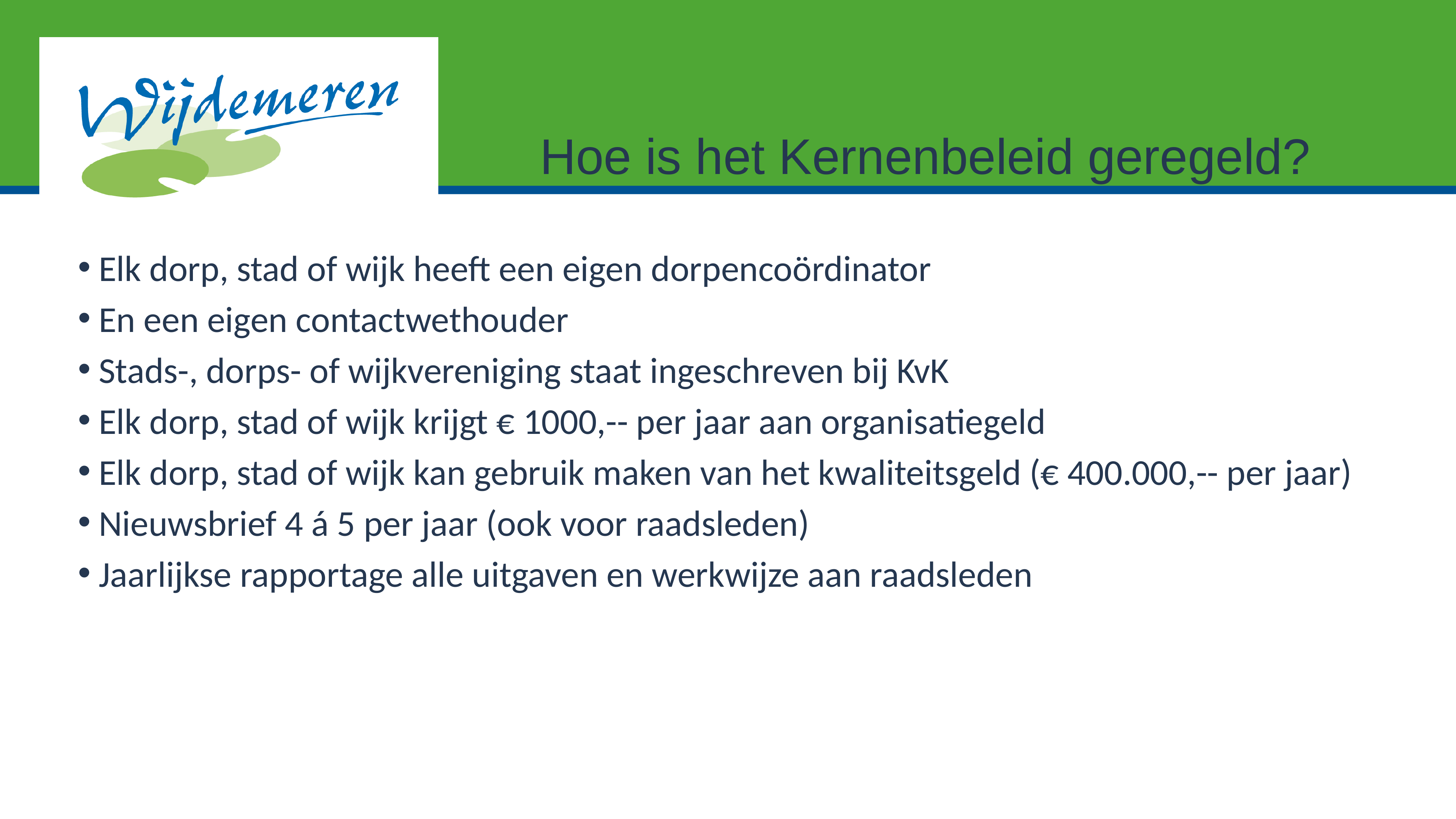

# Hoe is het Kernenbeleid geregeld?

Elk dorp, stad of wijk heeft een eigen dorpencoördinator
En een eigen contactwethouder
Stads-, dorps- of wijkvereniging staat ingeschreven bij KvK
Elk dorp, stad of wijk krijgt € 1000,-- per jaar aan organisatiegeld
Elk dorp, stad of wijk kan gebruik maken van het kwaliteitsgeld (€ 400.000,-- per jaar)
Nieuwsbrief 4 á 5 per jaar (ook voor raadsleden)
Jaarlijkse rapportage alle uitgaven en werkwijze aan raadsleden